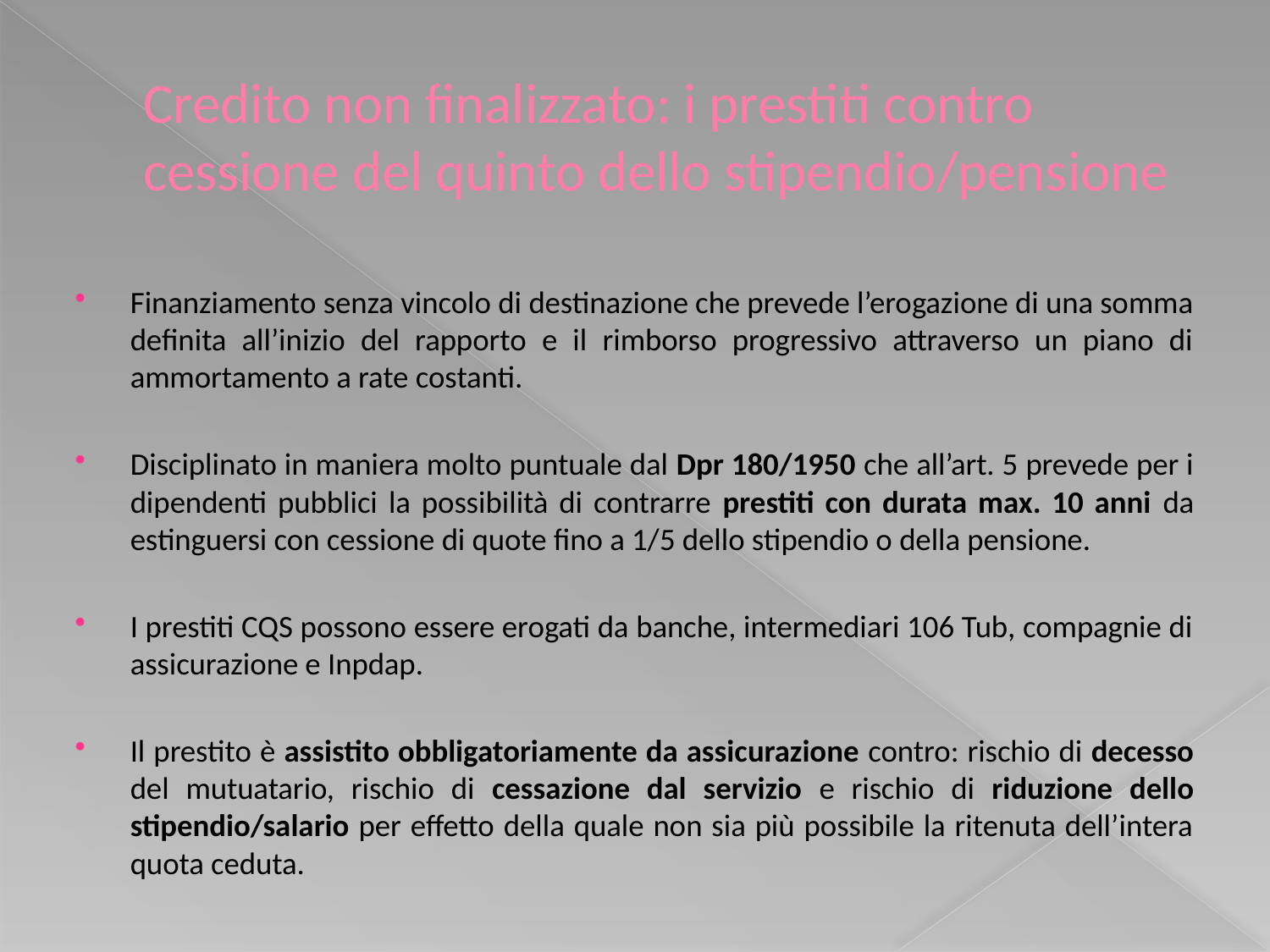

# Credito non finalizzato: i prestiti contro cessione del quinto dello stipendio/pensione
Finanziamento senza vincolo di destinazione che prevede l’erogazione di una somma definita all’inizio del rapporto e il rimborso progressivo attraverso un piano di ammortamento a rate costanti.

Disciplinato in maniera molto puntuale dal Dpr 180/1950 che all’art. 5 prevede per i dipendenti pubblici la possibilità di contrarre prestiti con durata max. 10 anni da estinguersi con cessione di quote fino a 1/5 dello stipendio o della pensione.

I prestiti CQS possono essere erogati da banche, intermediari 106 Tub, compagnie di assicurazione e Inpdap.

Il prestito è assistito obbligatoriamente da assicurazione contro: rischio di decesso del mutuatario, rischio di cessazione dal servizio e rischio di riduzione dello stipendio/salario per effetto della quale non sia più possibile la ritenuta dell’intera quota ceduta.